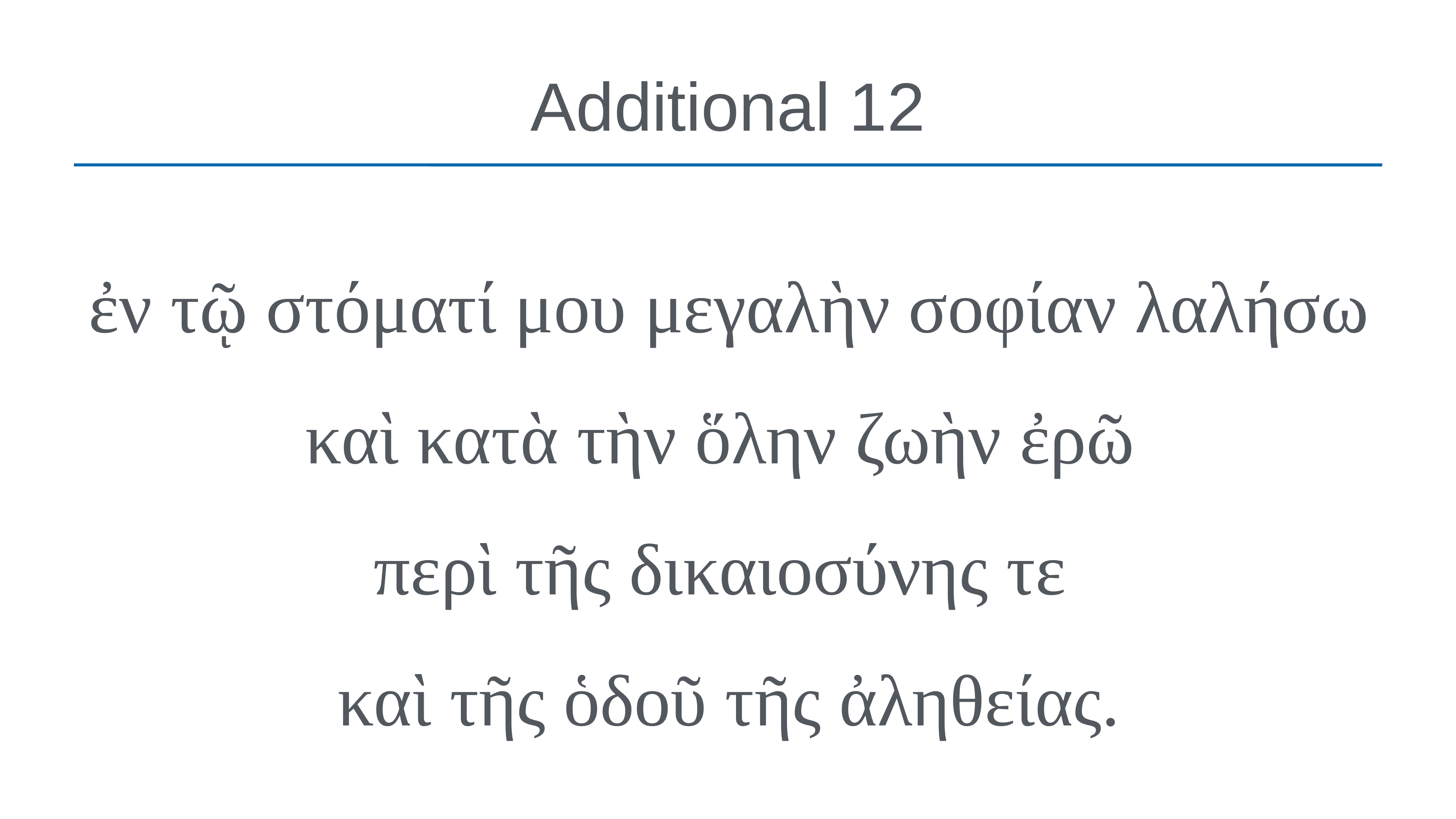

# Additional 12
ἐν τῷ στόματί μου μεγαλὴν σοφίαν λαλήσω καὶ κατὰ τὴν ὅλην ζωὴν ἐρῶ
περὶ τῆς δικαιοσύνης τε
καὶ τῆς ὁδοῦ τῆς ἀληθείας.